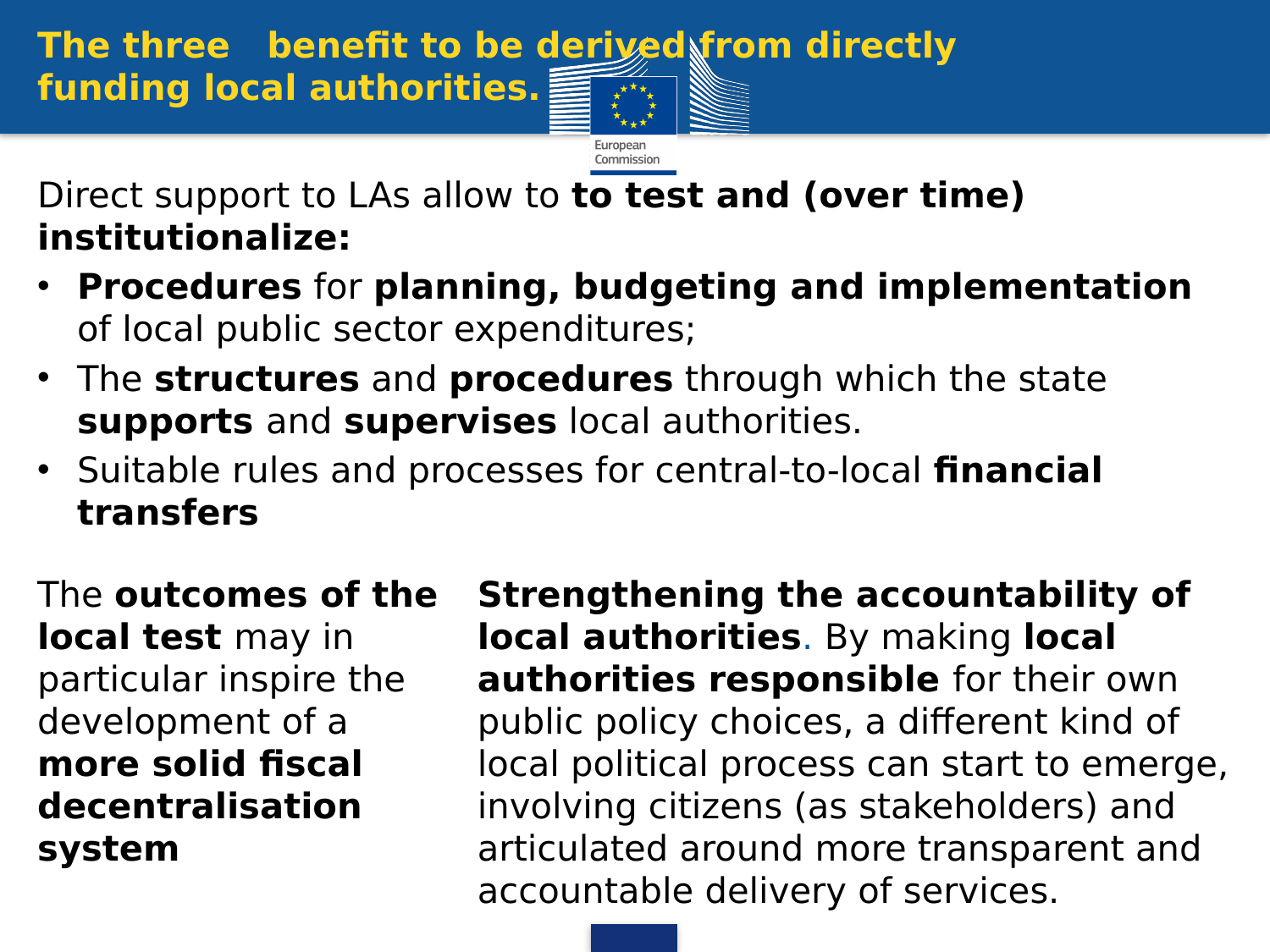

The three   benefit to be derived from directly funding local authorities.
Direct support to LAs allow to to test and (over time) institutionalize:
Procedures for planning, budgeting and implementation of local public sector expenditures;
The structures and procedures through which the state supports and supervises local authorities.
Suitable rules and processes for central-to-local financial transfers

The outcomes of the local test may in particular inspire the development of a more solid fiscal decentralisation system
Strengthening the accountability of local authorities. By making local authorities responsible for their own public policy choices, a different kind of local political process can start to emerge, involving citizens (as stakeholders) and articulated around more transparent and accountable delivery of services.